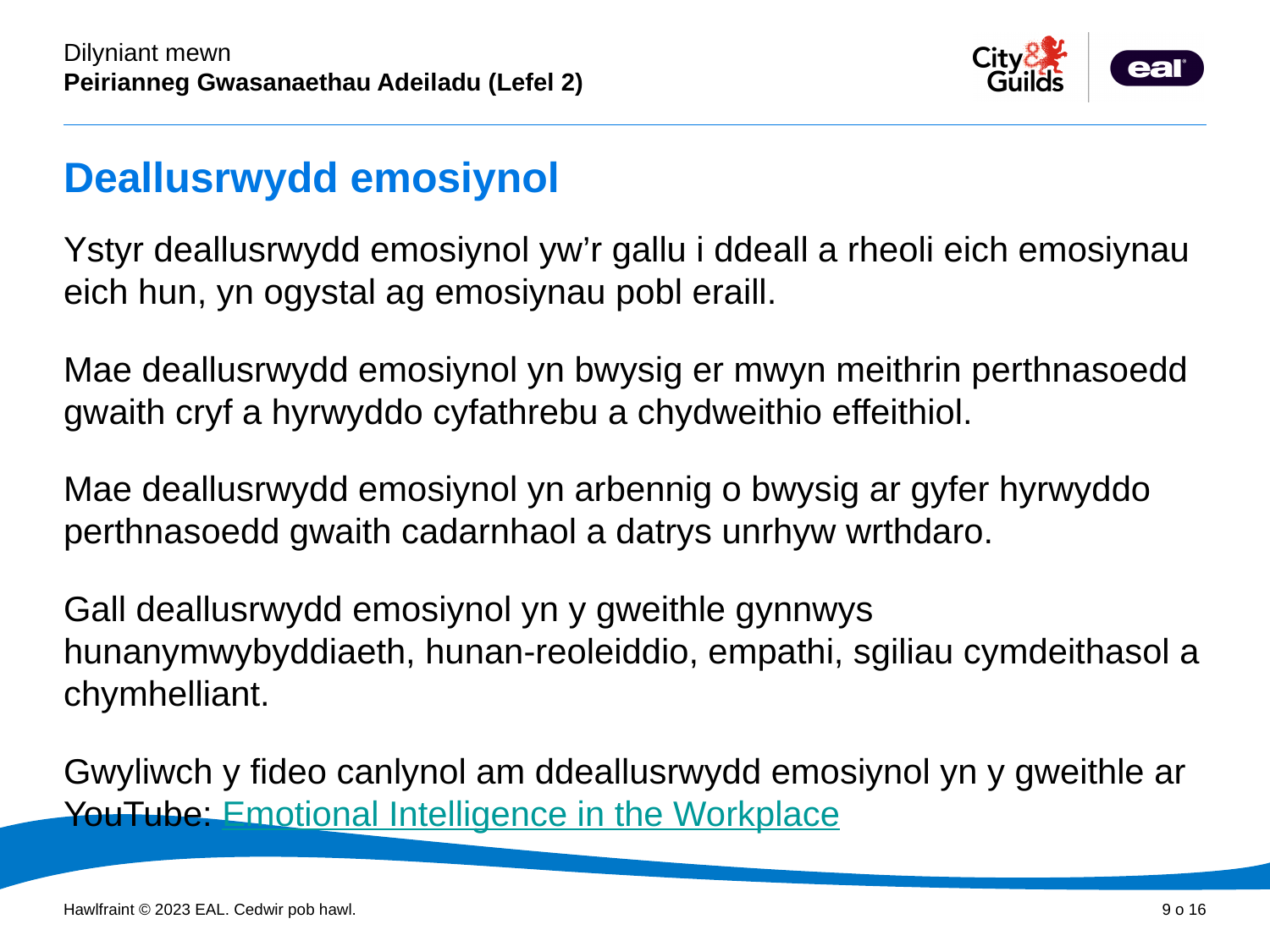

# Deallusrwydd emosiynol
Ystyr deallusrwydd emosiynol yw’r gallu i ddeall a rheoli eich emosiynau eich hun, yn ogystal ag emosiynau pobl eraill.
Mae deallusrwydd emosiynol yn bwysig er mwyn meithrin perthnasoedd gwaith cryf a hyrwyddo cyfathrebu a chydweithio effeithiol.
Mae deallusrwydd emosiynol yn arbennig o bwysig ar gyfer hyrwyddo perthnasoedd gwaith cadarnhaol a datrys unrhyw wrthdaro.
Gall deallusrwydd emosiynol yn y gweithle gynnwys hunanymwybyddiaeth, hunan-reoleiddio, empathi, sgiliau cymdeithasol a chymhelliant.
Gwyliwch y fideo canlynol am ddeallusrwydd emosiynol yn y gweithle ar YouTube: Emotional Intelligence in the Workplace